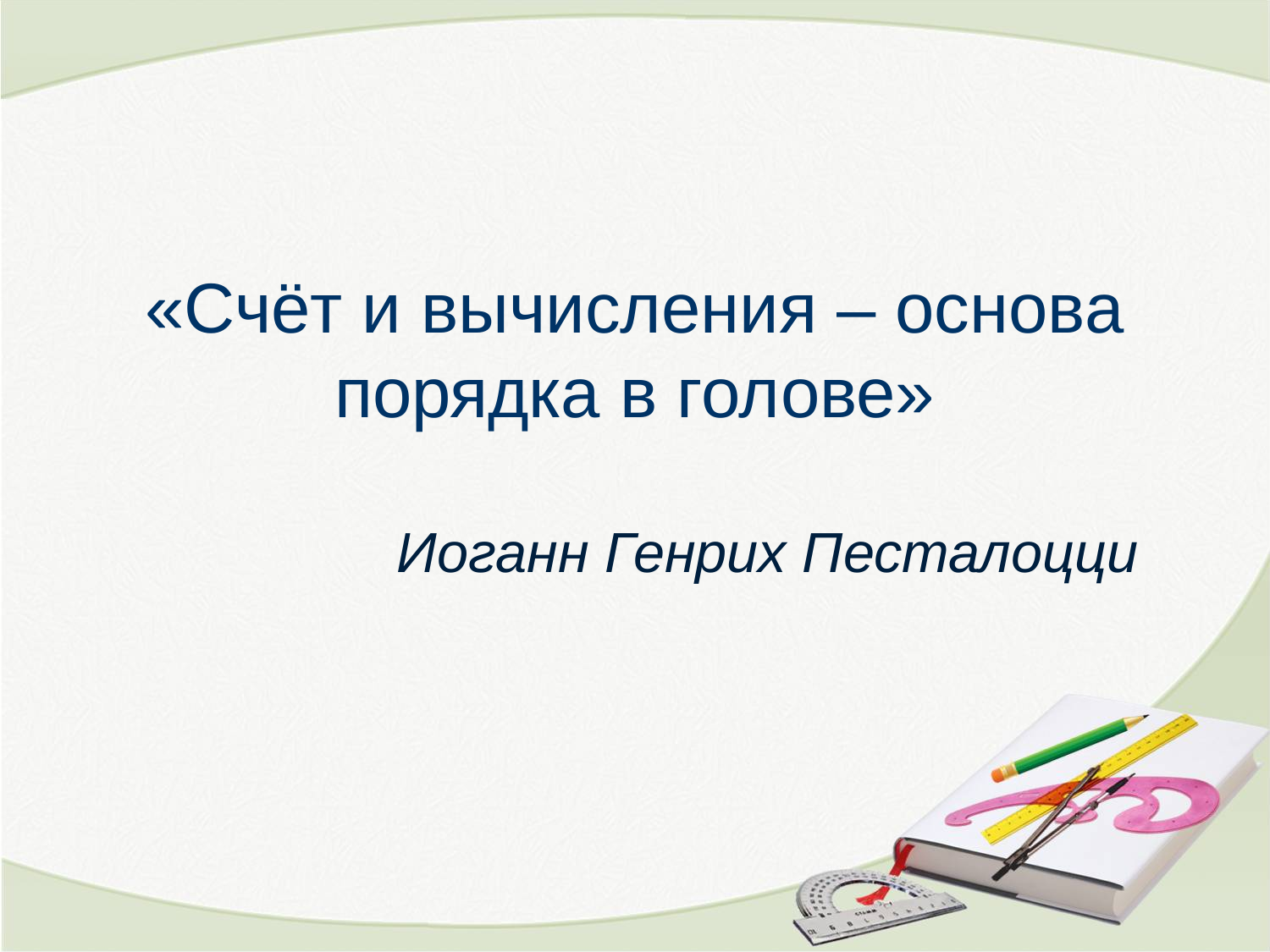

«Счёт и вычисления – основа порядка в голове»

                 Иоганн Генрих Песталоцци